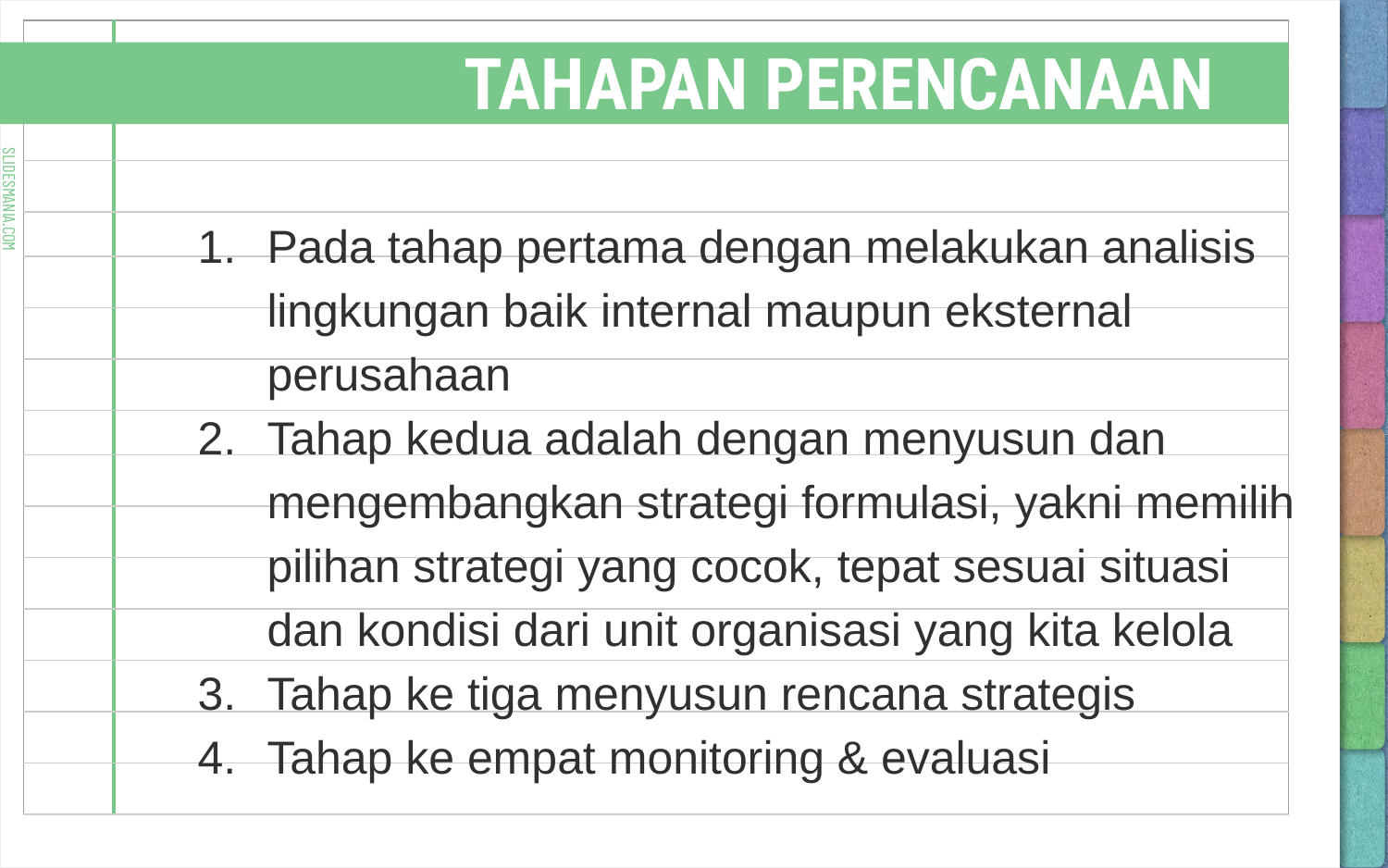

# TAHAPAN PERENCANAAN
Pada tahap pertama dengan melakukan analisis lingkungan baik internal maupun eksternal perusahaan
Tahap kedua adalah dengan menyusun dan mengembangkan strategi formulasi, yakni memilih pilihan strategi yang cocok, tepat sesuai situasi dan kondisi dari unit organisasi yang kita kelola
Tahap ke tiga menyusun rencana strategis
Tahap ke empat monitoring & evaluasi